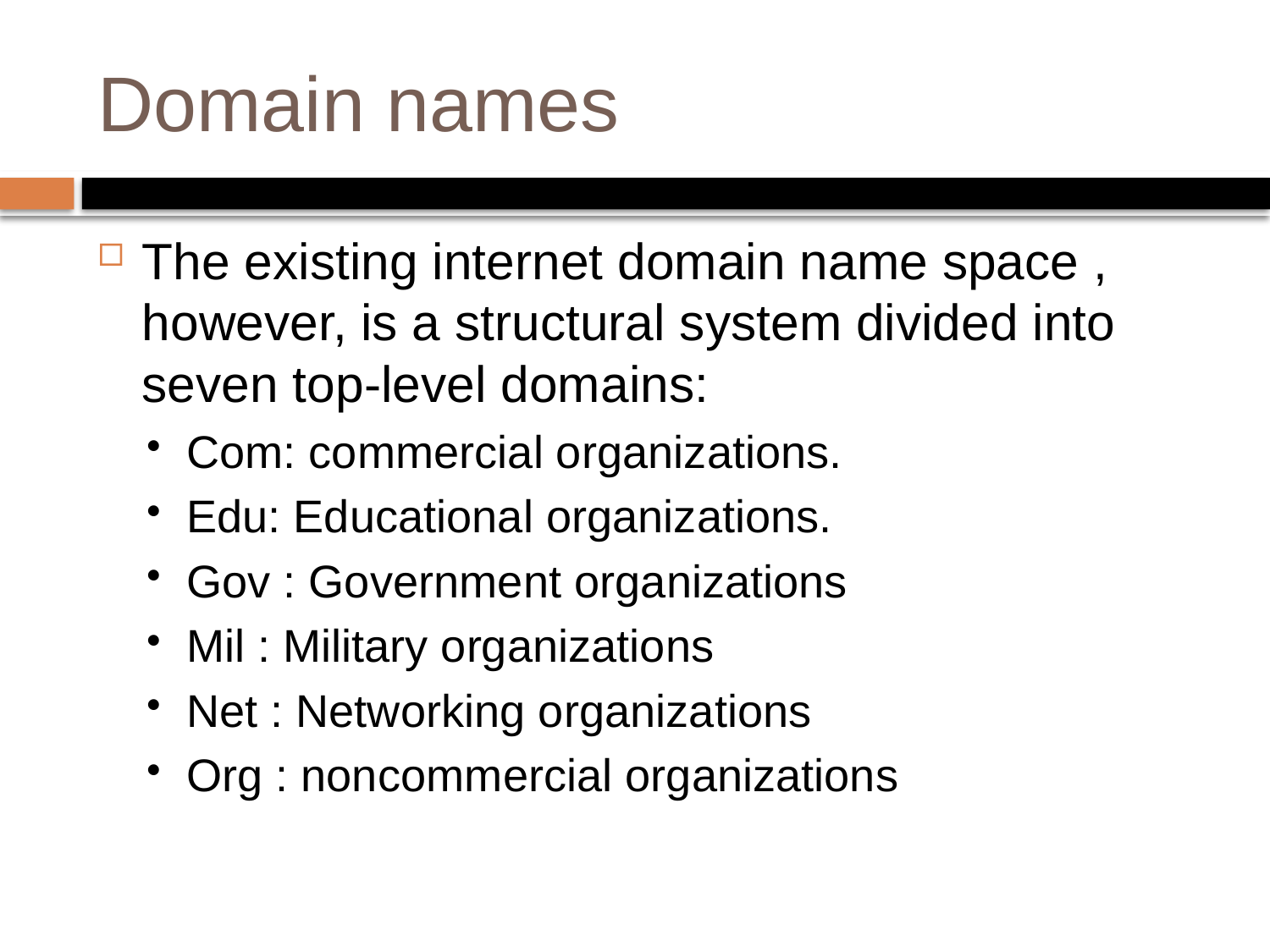

# Domain names
The existing internet domain name space , however, is a structural system divided into seven top-level domains:
Com: commercial organizations.
Edu: Educational organizations.
Gov : Government organizations
Mil : Military organizations
Net : Networking organizations
Org : noncommercial organizations